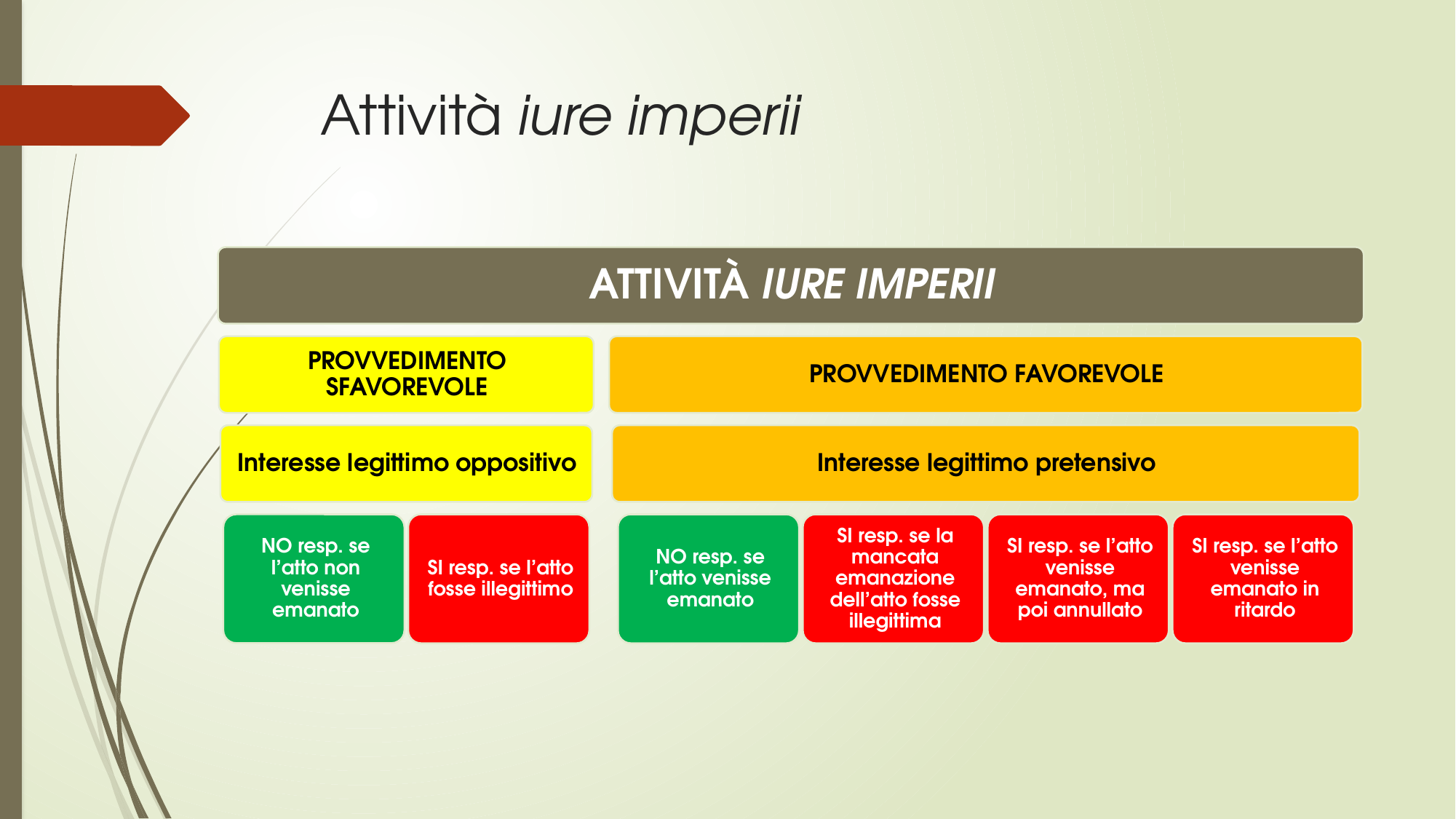

# Attività iure imperii
ATTIVITÀ IURE IMPERII
PROVVEDIMENTO SFAVOREVOLE
Interesse legittimo oppositivo
NO resp. se l’atto non venisse emanato
SI resp. se l’atto fosse illegittimo
PROVVEDIMENTO FAVOREVOLE
Interesse legittimo pretensivo
NO resp. se l’atto venisse emanato
SI resp. se la mancata emanazione dell’atto fosse illegittima
SI resp. se l’atto venisse emanato, ma poi annullato
SI resp. se l’atto venisse emanato in ritardo